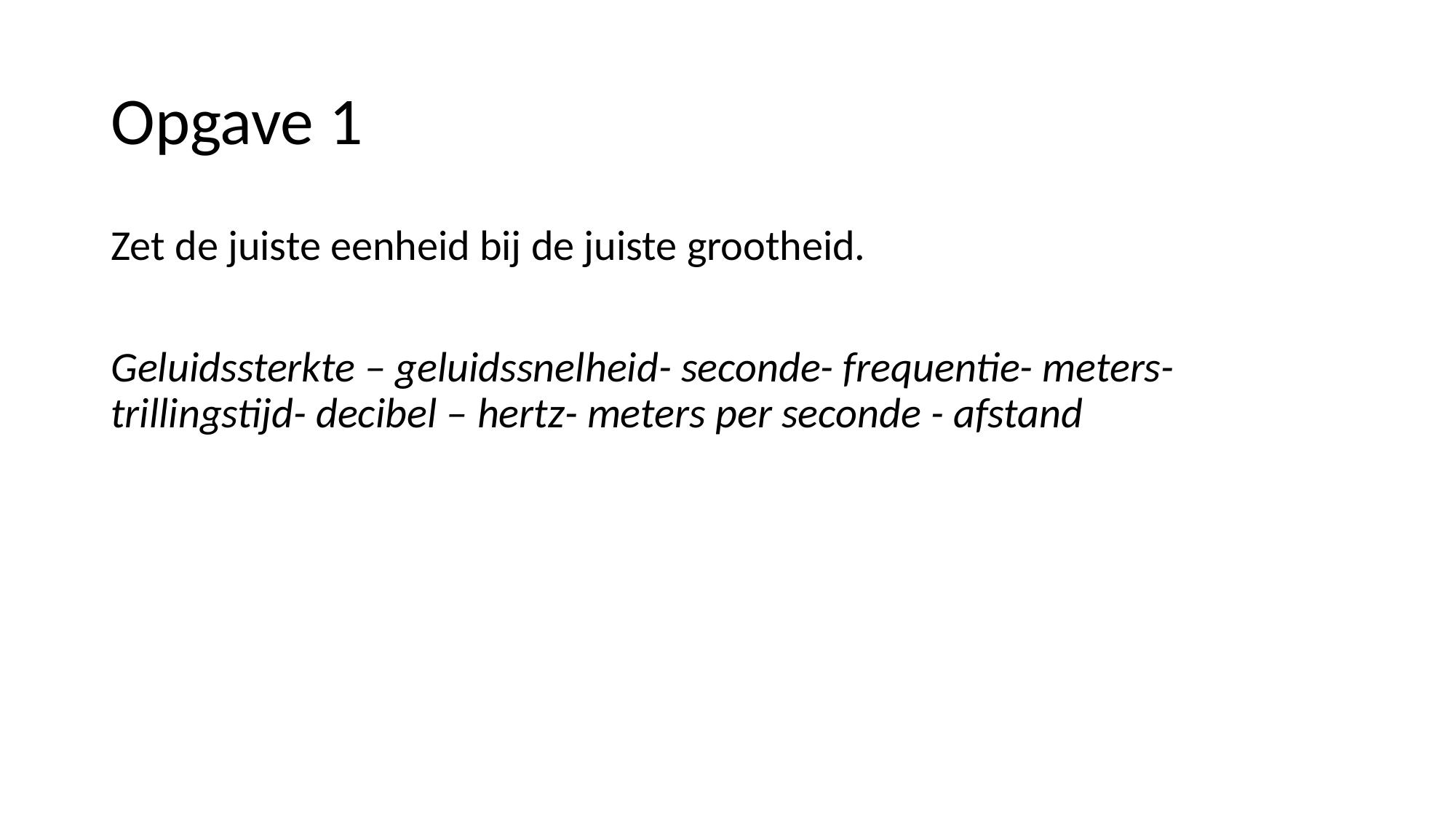

# Opgave 1
Zet de juiste eenheid bij de juiste grootheid.

Geluidssterkte – geluidssnelheid- seconde- frequentie- meters-trillingstijd- decibel – hertz- meters per seconde - afstand